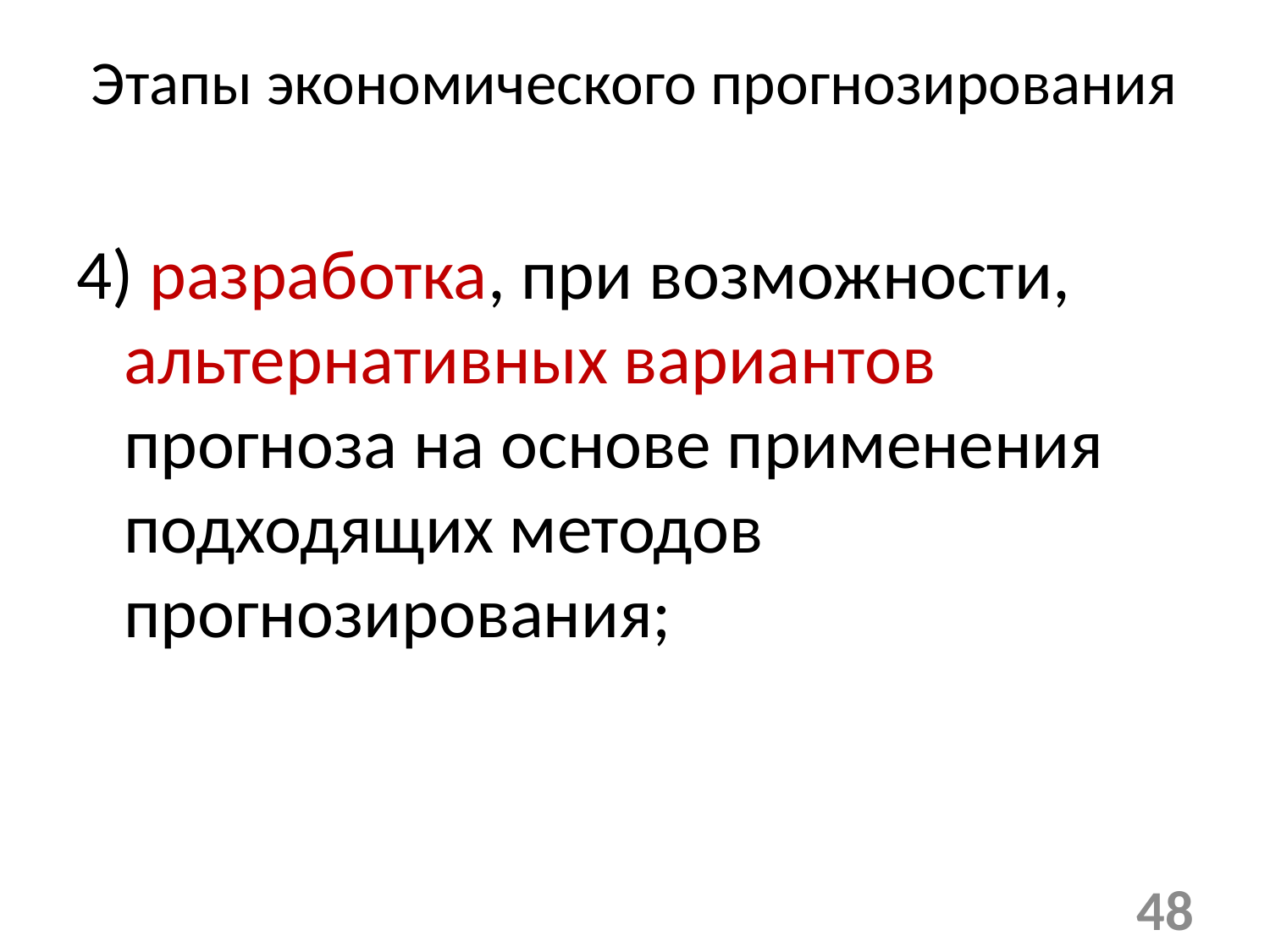

# Этапы экономического прогнозирования
4) разработка, при возможности, альтернативных вариантов прогноза на основе применения подходящих методов прогнозирования;
48